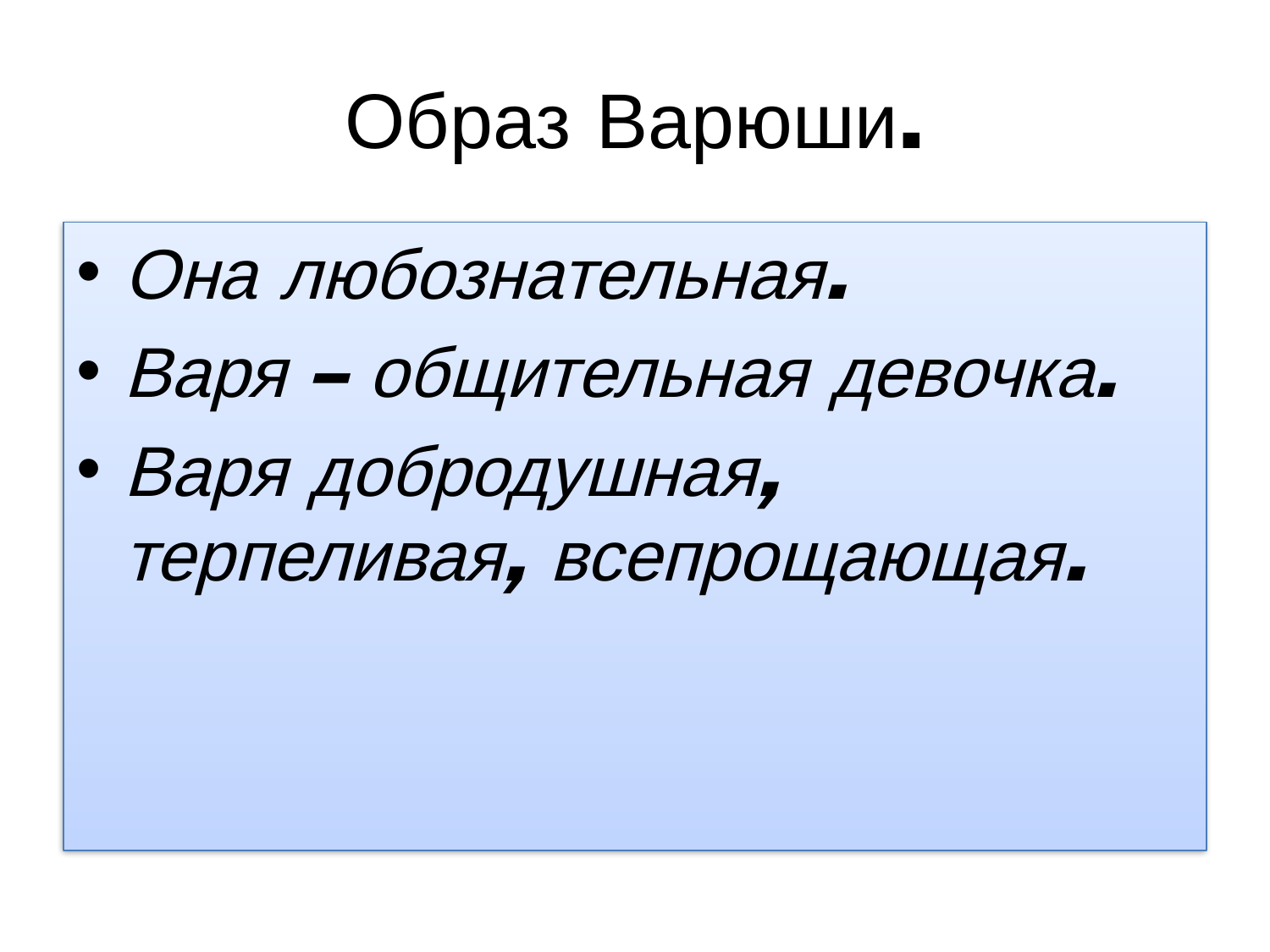

# Образ Варюши.
Она любознательная.
Варя – общительная девочка.
Варя добродушная, терпеливая, всепрощающая.